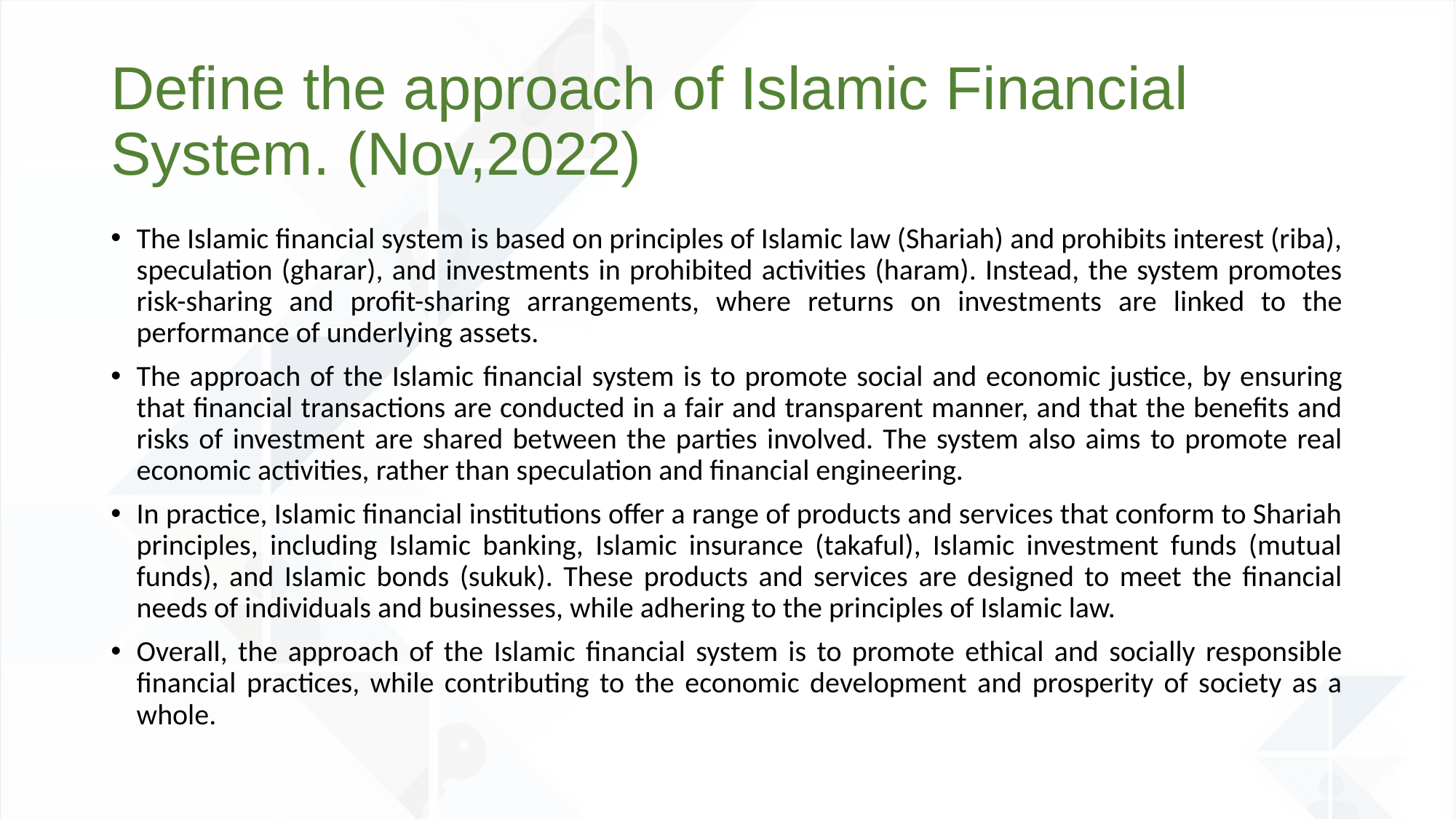

# Define the approach of Islamic Financial System. (Nov,2022)
The Islamic financial system is based on principles of Islamic law (Shariah) and prohibits interest (riba), speculation (gharar), and investments in prohibited activities (haram). Instead, the system promotes risk-sharing and profit-sharing arrangements, where returns on investments are linked to the performance of underlying assets.
The approach of the Islamic financial system is to promote social and economic justice, by ensuring that financial transactions are conducted in a fair and transparent manner, and that the benefits and risks of investment are shared between the parties involved. The system also aims to promote real economic activities, rather than speculation and financial engineering.
In practice, Islamic financial institutions offer a range of products and services that conform to Shariah principles, including Islamic banking, Islamic insurance (takaful), Islamic investment funds (mutual funds), and Islamic bonds (sukuk). These products and services are designed to meet the financial needs of individuals and businesses, while adhering to the principles of Islamic law.
Overall, the approach of the Islamic financial system is to promote ethical and socially responsible financial practices, while contributing to the economic development and prosperity of society as a whole.